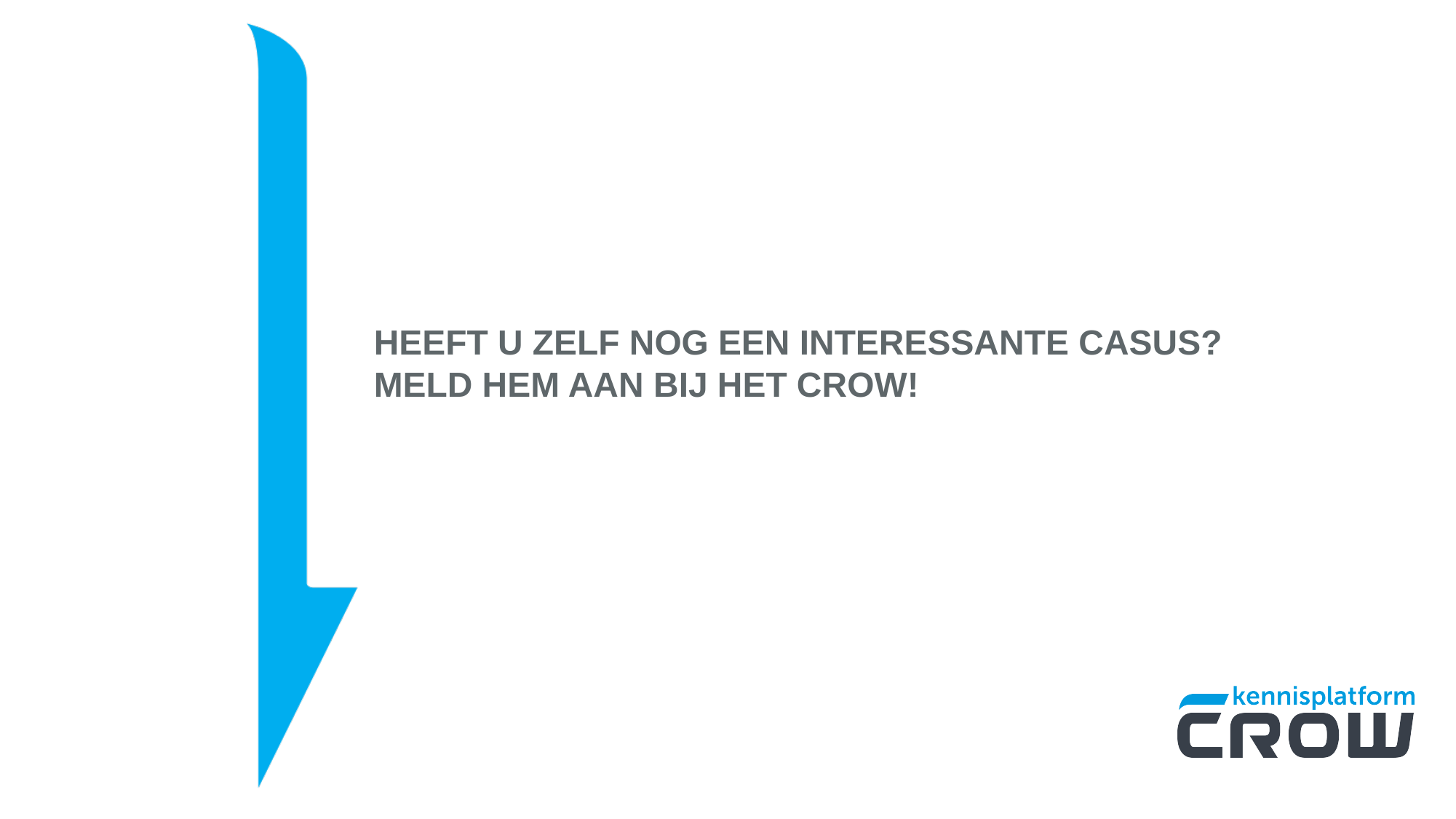

Heeft u zelf nog een interessante casus?
MELD HEM AAN BIJ HET CROW!